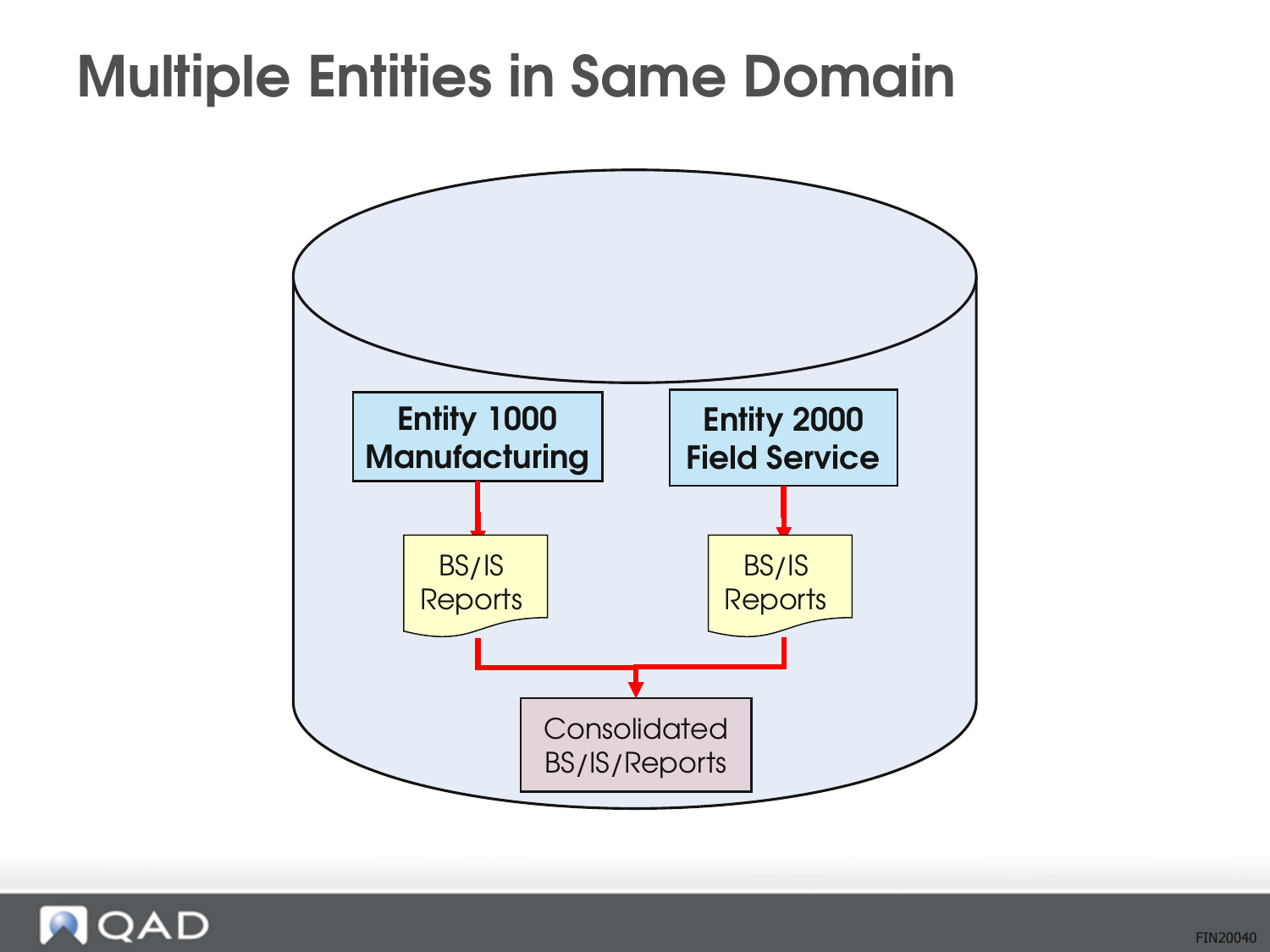

# Multiple Entities in Same Domain

Entity 2000
Field Service
Entity 1000
Manufacturing

BS/IS Reports

BS/IS Reports
Consolidated
BS/IS/Reports
FIN20040